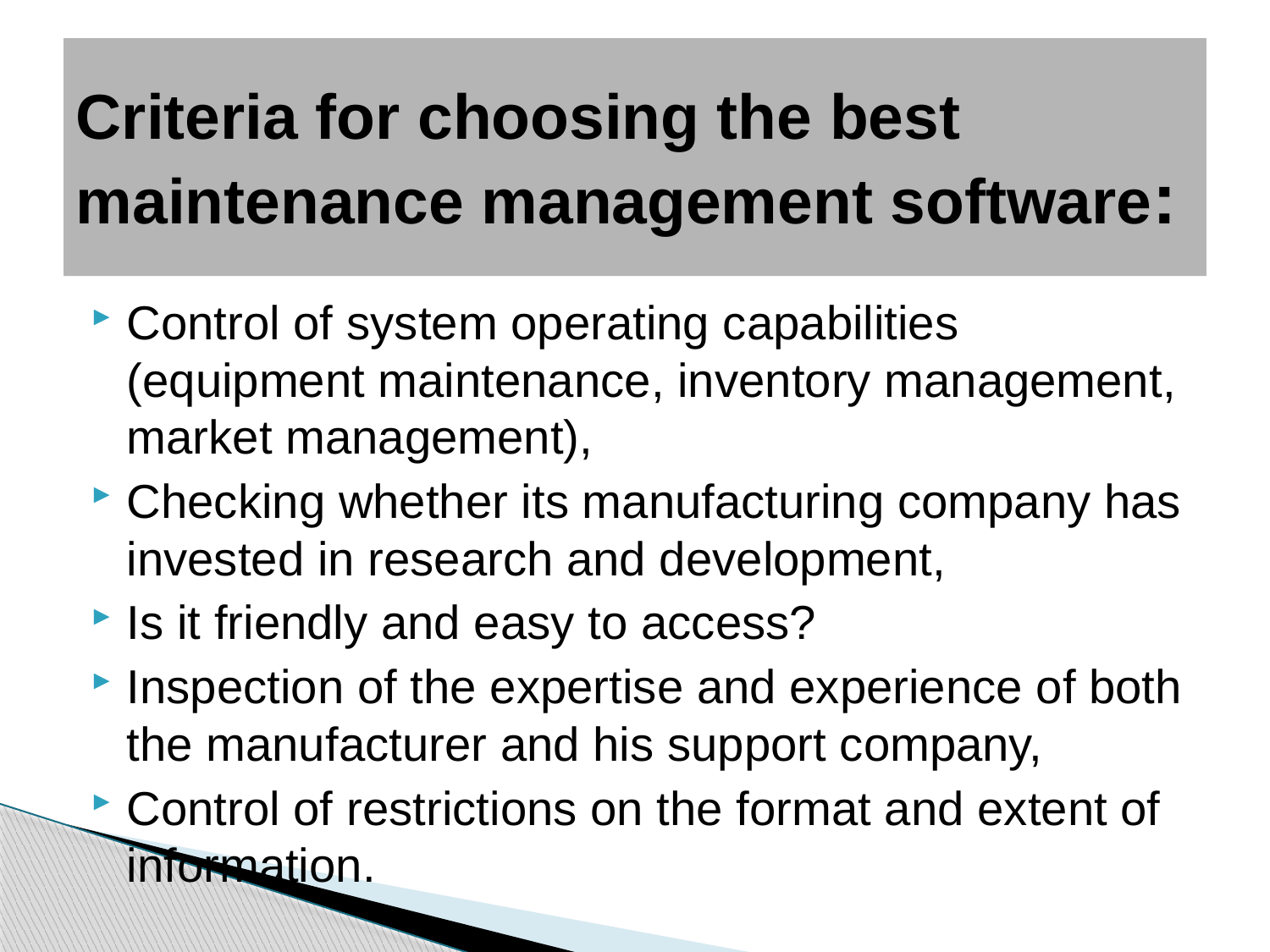

# Criteria for choosing the best maintenance management software:
Control of system operating capabilities (equipment maintenance, inventory management, market management),
Checking whether its manufacturing company has invested in research and development,
Is it friendly and easy to access?
Inspection of the expertise and experience of both the manufacturer and his support company,
Control of restrictions on the format and extent of information.